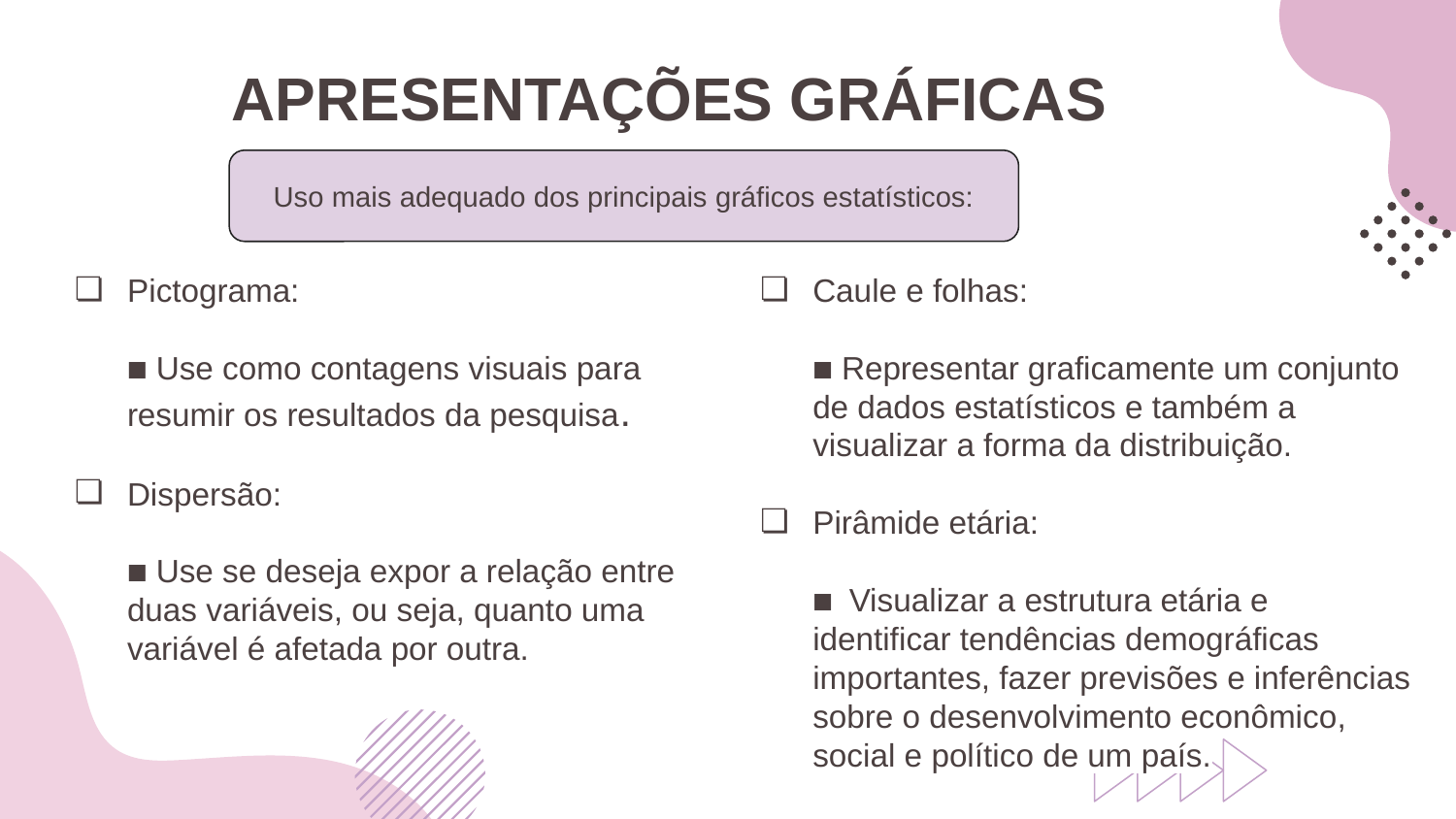

# APRESENTAÇÕES GRÁFICAS

Uso mais adequado dos principais gráficos estatísticos:
Pictograma:
◼ Use como contagens visuais para resumir os resultados da pesquisa.
Dispersão:
◼ Use se deseja expor a relação entre duas variáveis, ou seja, quanto uma variável é afetada por outra.

Caule e folhas:
◼ Representar graficamente um conjunto de dados estatísticos e também a visualizar a forma da distribuição.
Pirâmide etária:
◼  Visualizar a estrutura etária e identificar tendências demográficas importantes, fazer previsões e inferências sobre o desenvolvimento econômico, social e político de um país.